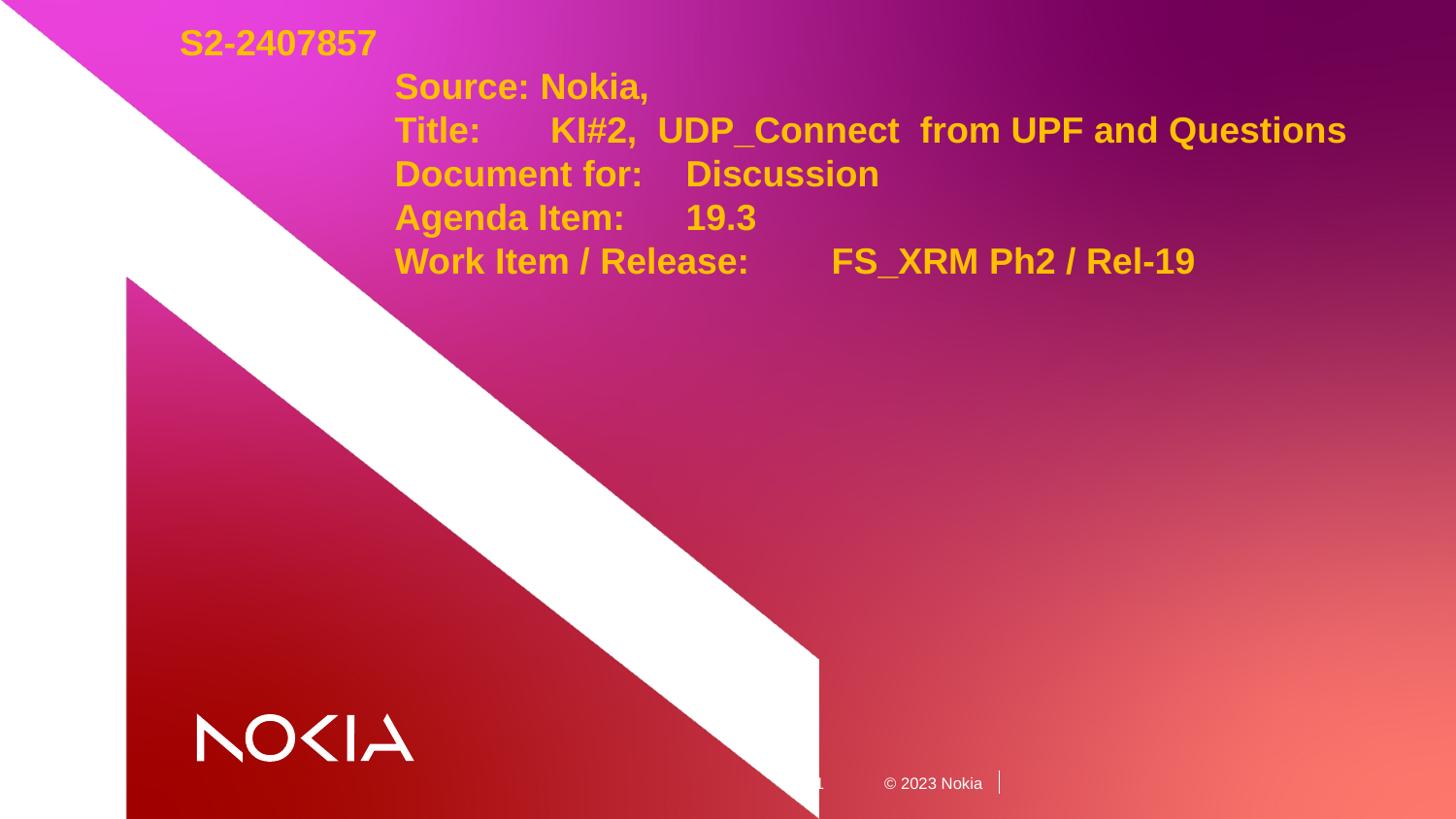

# S2-2407857 Source:	Nokia, Title:	 KI#2,  UDP_Connect  from UPF and Questions Document for:	Discussion Agenda Item:	19.3 Work Item / Release:	FS_XRM Ph2 / Rel-19